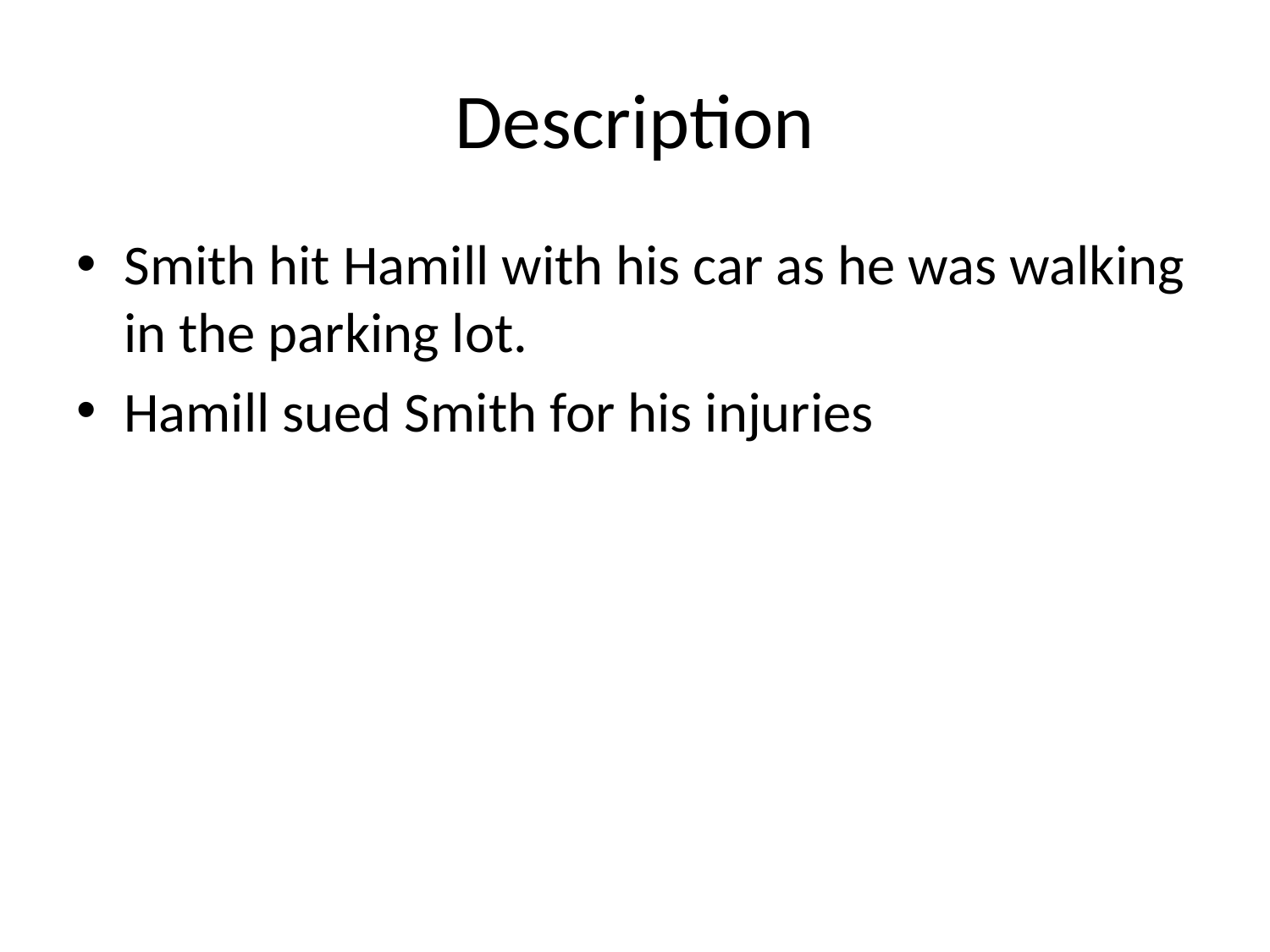

# Description
Smith hit Hamill with his car as he was walking in the parking lot.
Hamill sued Smith for his injuries